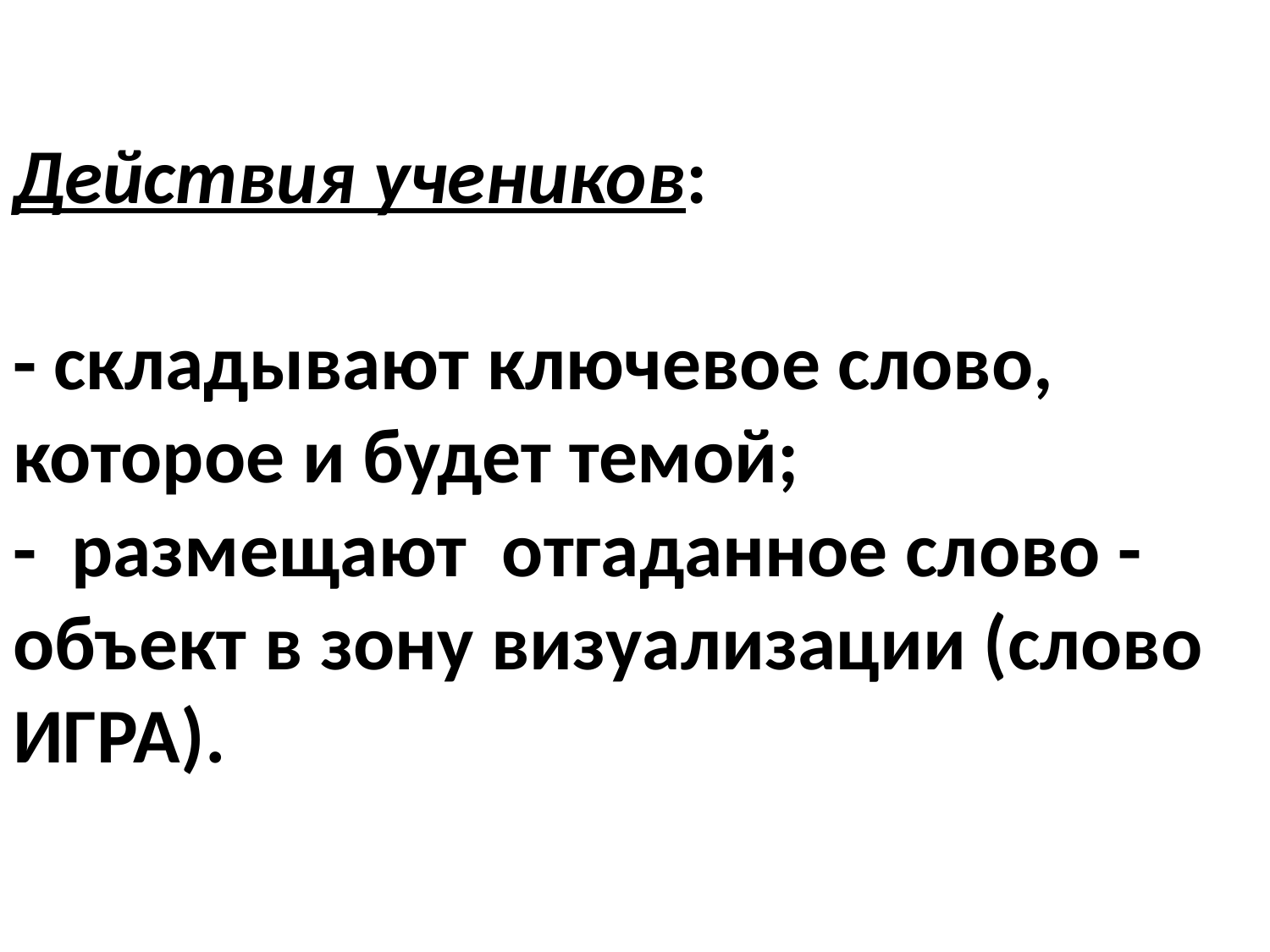

# Действия учеников: - складывают ключевое слово, которое и будет темой; -  размещают  отгаданное слово - объект в зону визуализации (слово ИГРА).